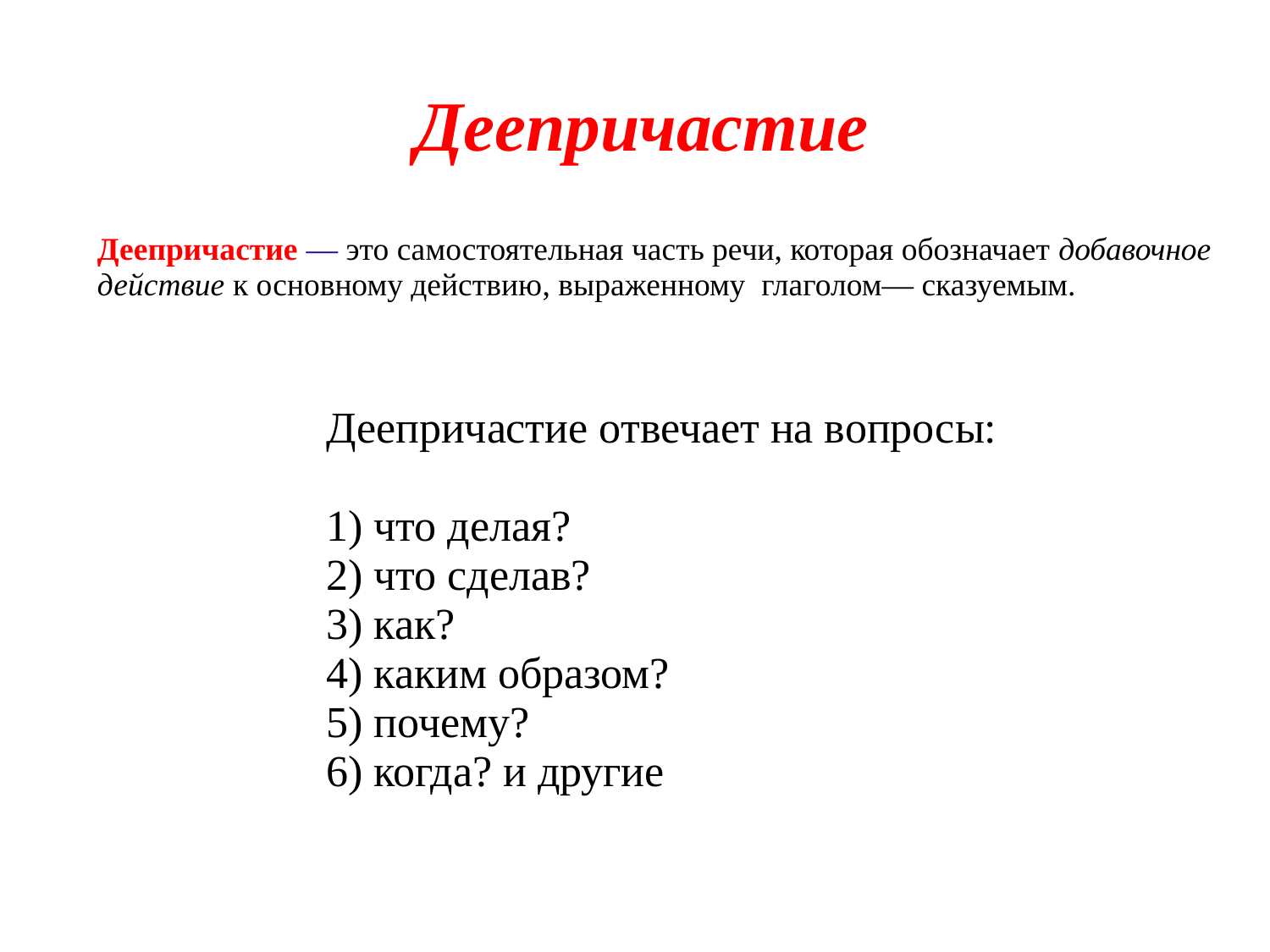

Деепричастие
Деепричастие — это самостоятельная часть речи, которая обозначает добавочное действие к основному действию, выраженному  глаголом— сказуемым.
Деепричастие отвечает на вопросы:

1) что делая?
2) что сделав?
3) как?
4) каким образом?
5) почему?
6) когда? и другие